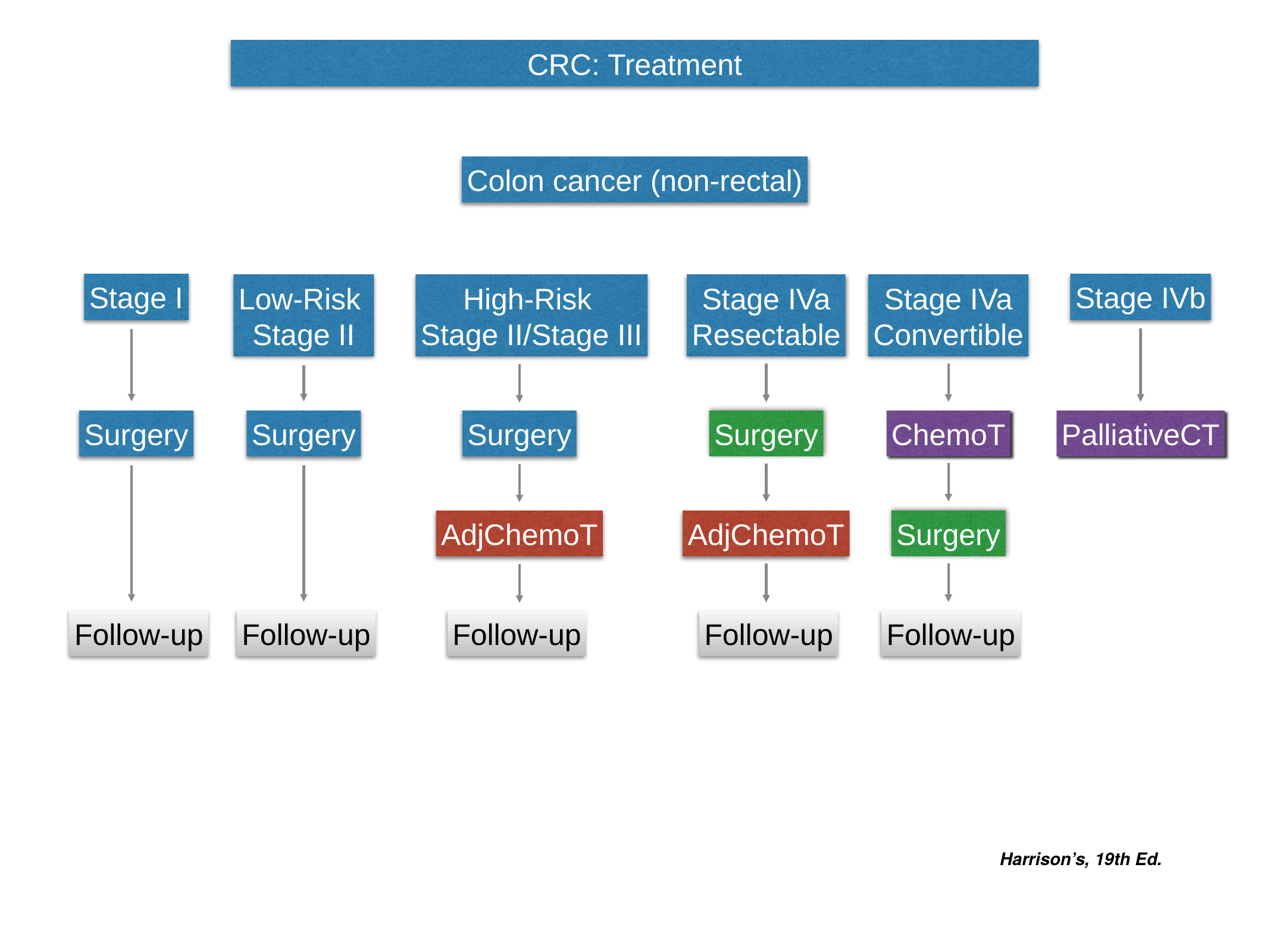

CRC: Treatment
Colon cancer (non-rectal)
Stage I
Stage IVb
Low-Risk
Stage II
High-Risk
Stage II/Stage III
Stage IVa
Resectable
Stage IVa
Convertible

Surgery
Surgery
Surgery
Surgery
ChemoT
PalliativeCT

AdjChemoT
AdjChemoT
Surgery

Follow-up
Follow-up
Follow-up
Follow-up
Follow-up
Harrison’s, 19th Ed.